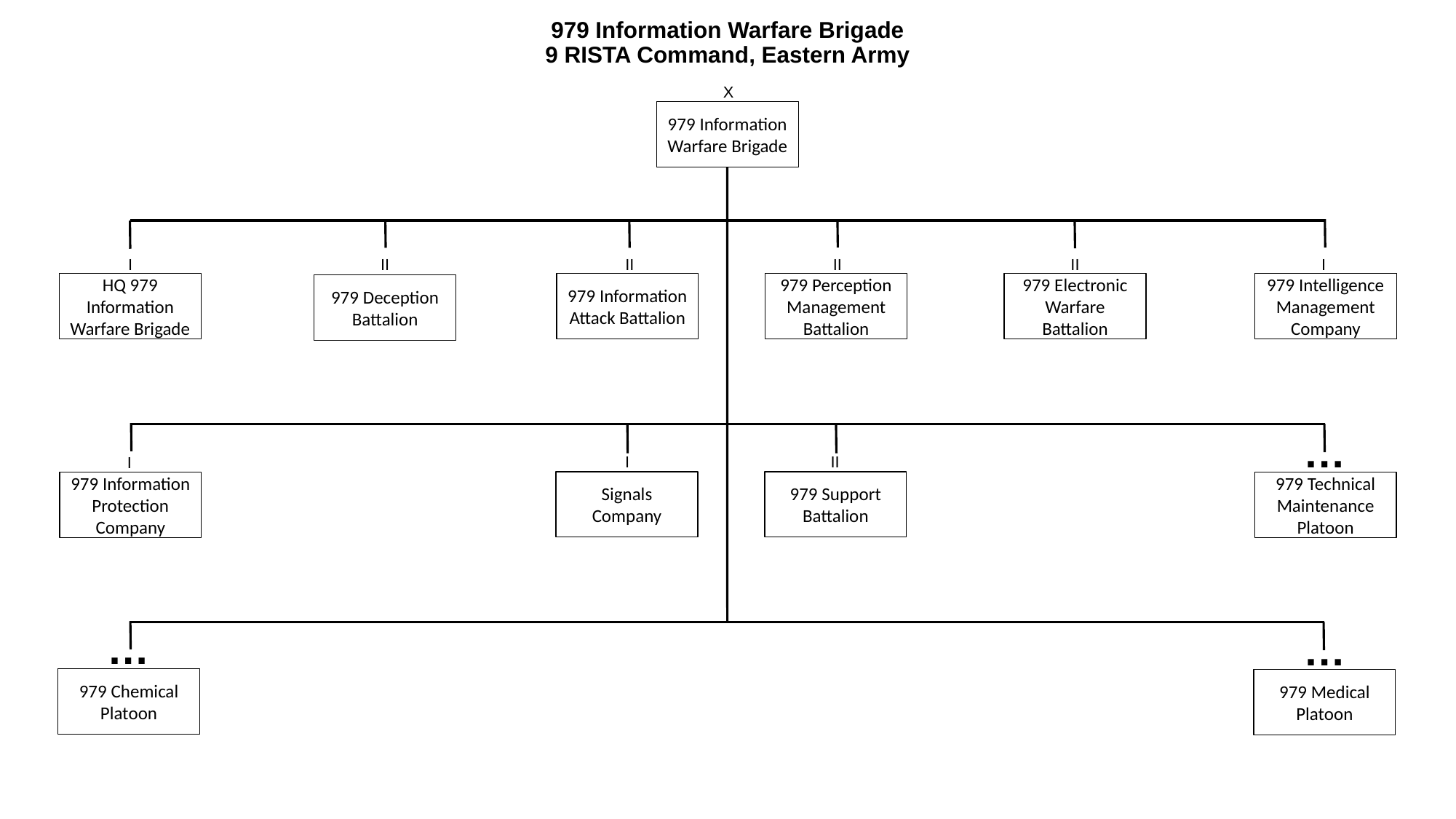

# 979 Information Warfare Brigade 9 RISTA Command, Eastern Army
X
979 Information Warfare Brigade
I
II
II
II
II
I
HQ 979 Information Warfare Brigade
979 Information Attack Battalion
979 Perception Management Battalion
979 Electronic Warfare
Battalion
979 Intelligence Management Company
979 Deception
Battalion
…
II
I
I
Signals
Company
979 Support Battalion
979 Information Protection Company
979 Technical Maintenance Platoon
…
…
979 Chemical
Platoon
979 Medical
Platoon